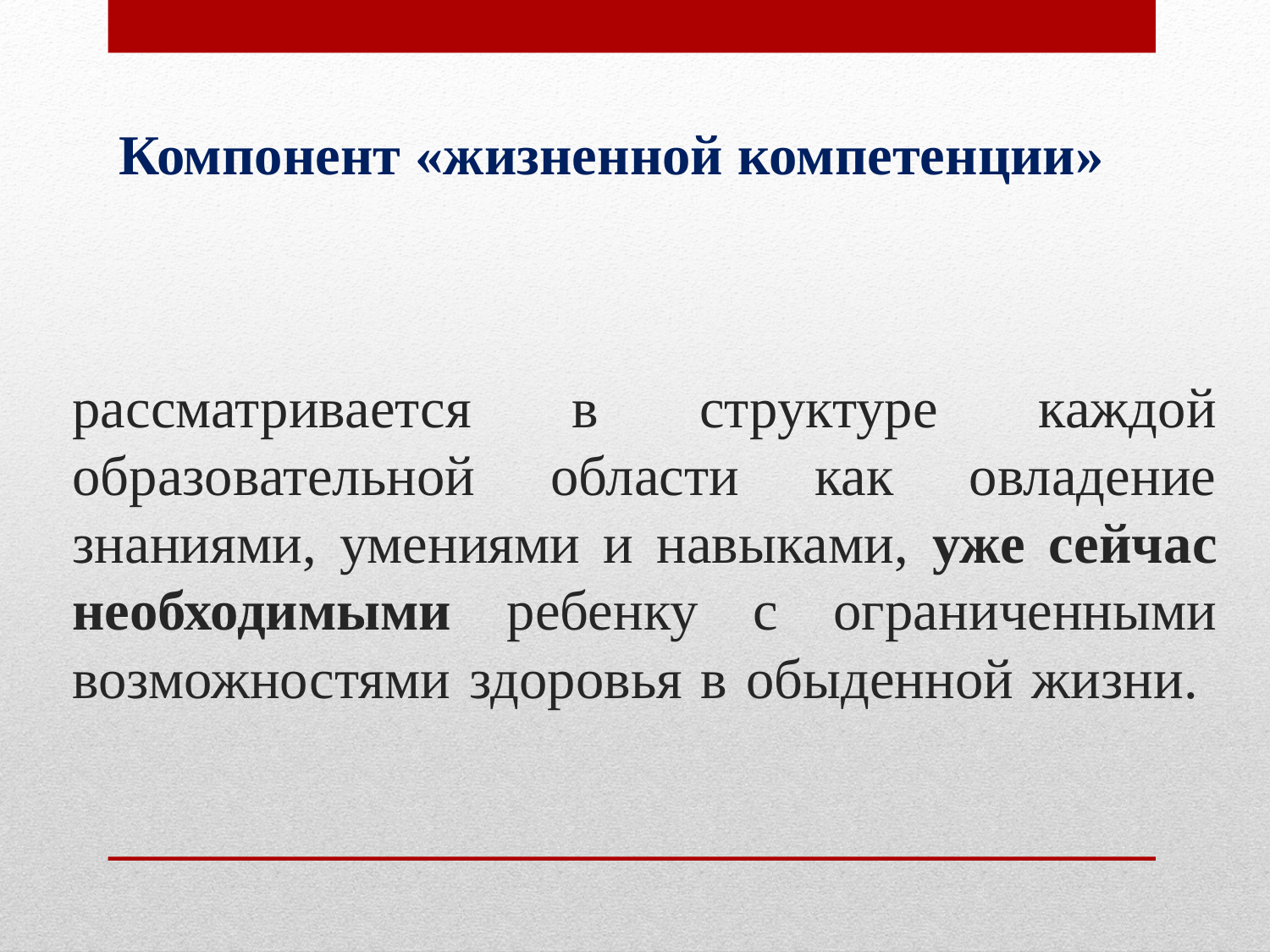

Компонент «жизненной компетенции»
# рассматривается в структуре каждой образовательной области как овладение знаниями, умениями и навыками, уже сейчас необходимыми ребенку с ограниченными возможностями здоровья в обыденной жизни.